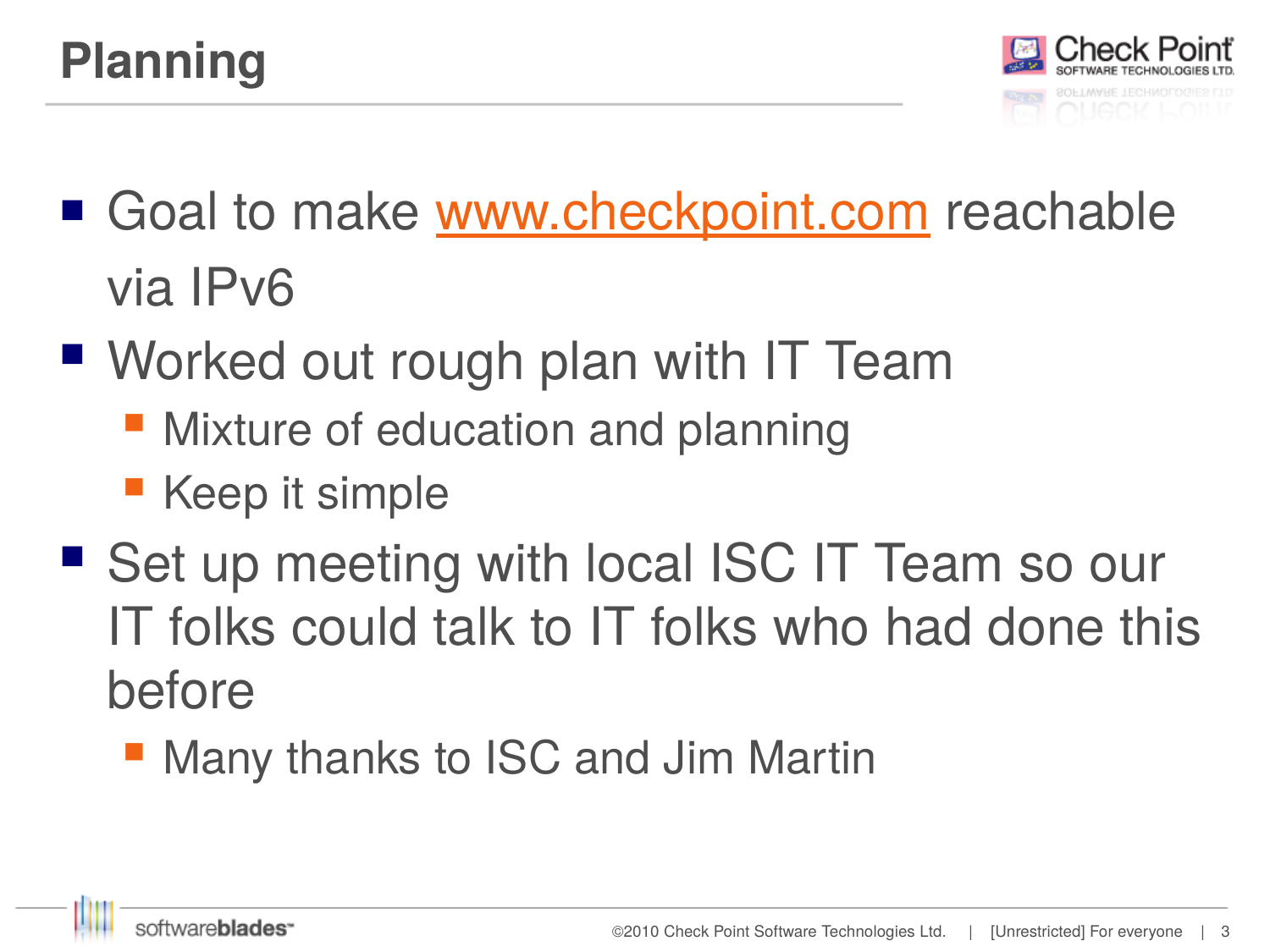

# Planning
Goal to make www.checkpoint.com reachable via IPv6
Worked out rough plan with IT Team
Mixture of education and planning
Keep it simple
Set up meeting with local ISC IT Team so our IT folks could talk to IT folks who had done this before
Many thanks to ISC and Jim Martin